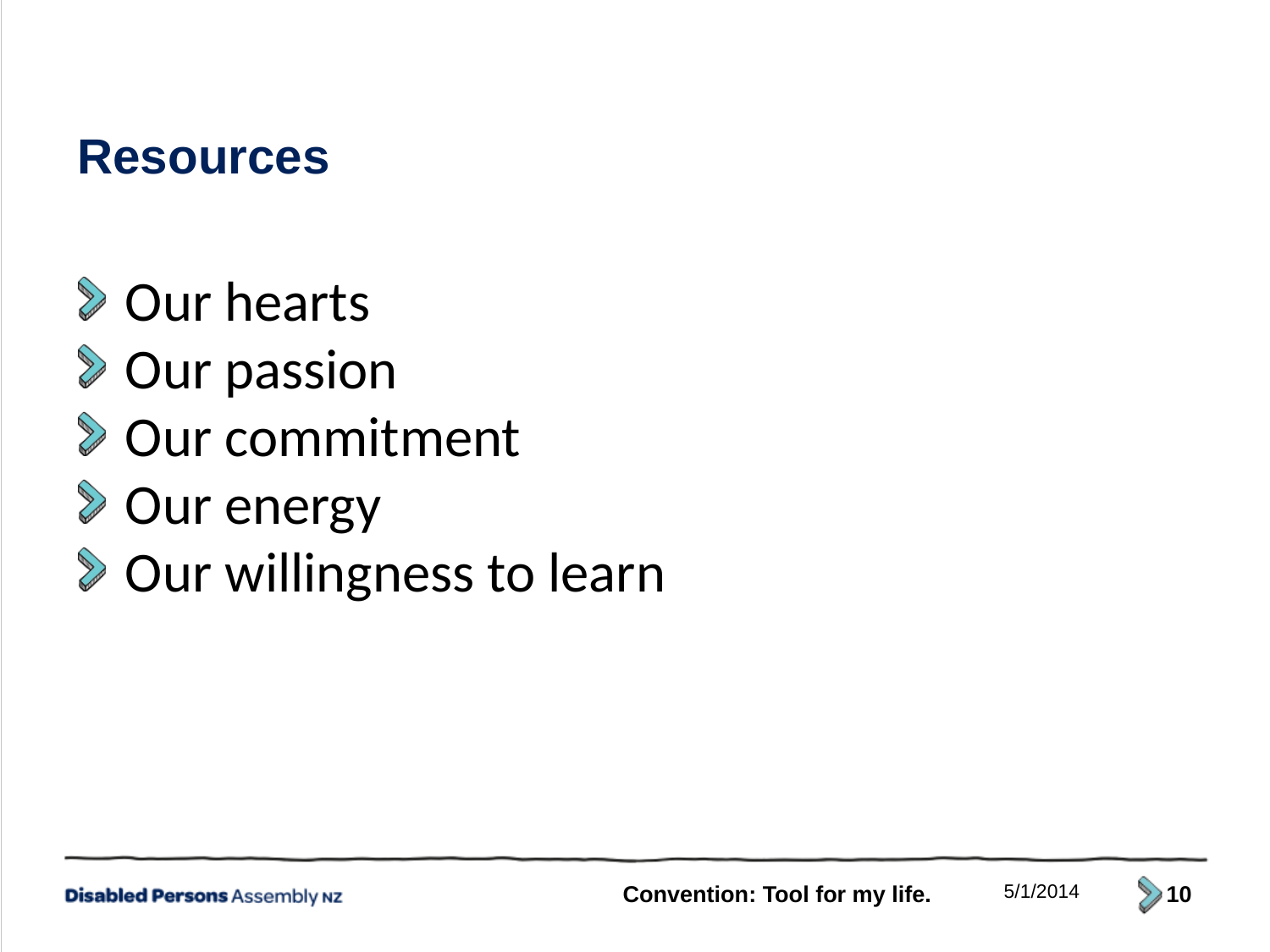

Resources

Our hearts
Our passion
Our commitment
Our energy
Our willingness to learn

Convention: Tool for my life.
5/1/2014
10